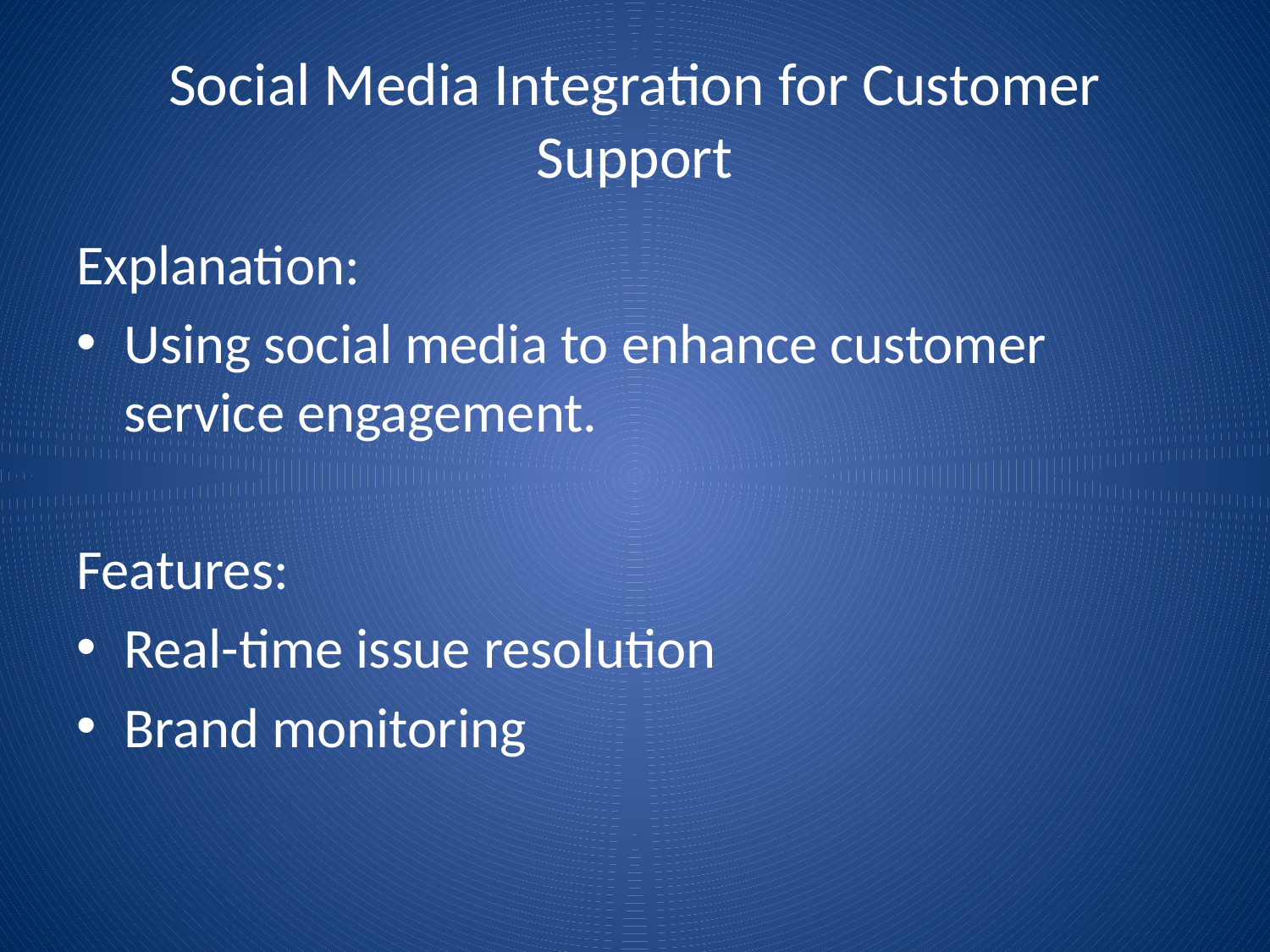

# Social Media Integration for Customer Support
Explanation:
Using social media to enhance customer service engagement.

Features:
Real-time issue resolution
Brand monitoring